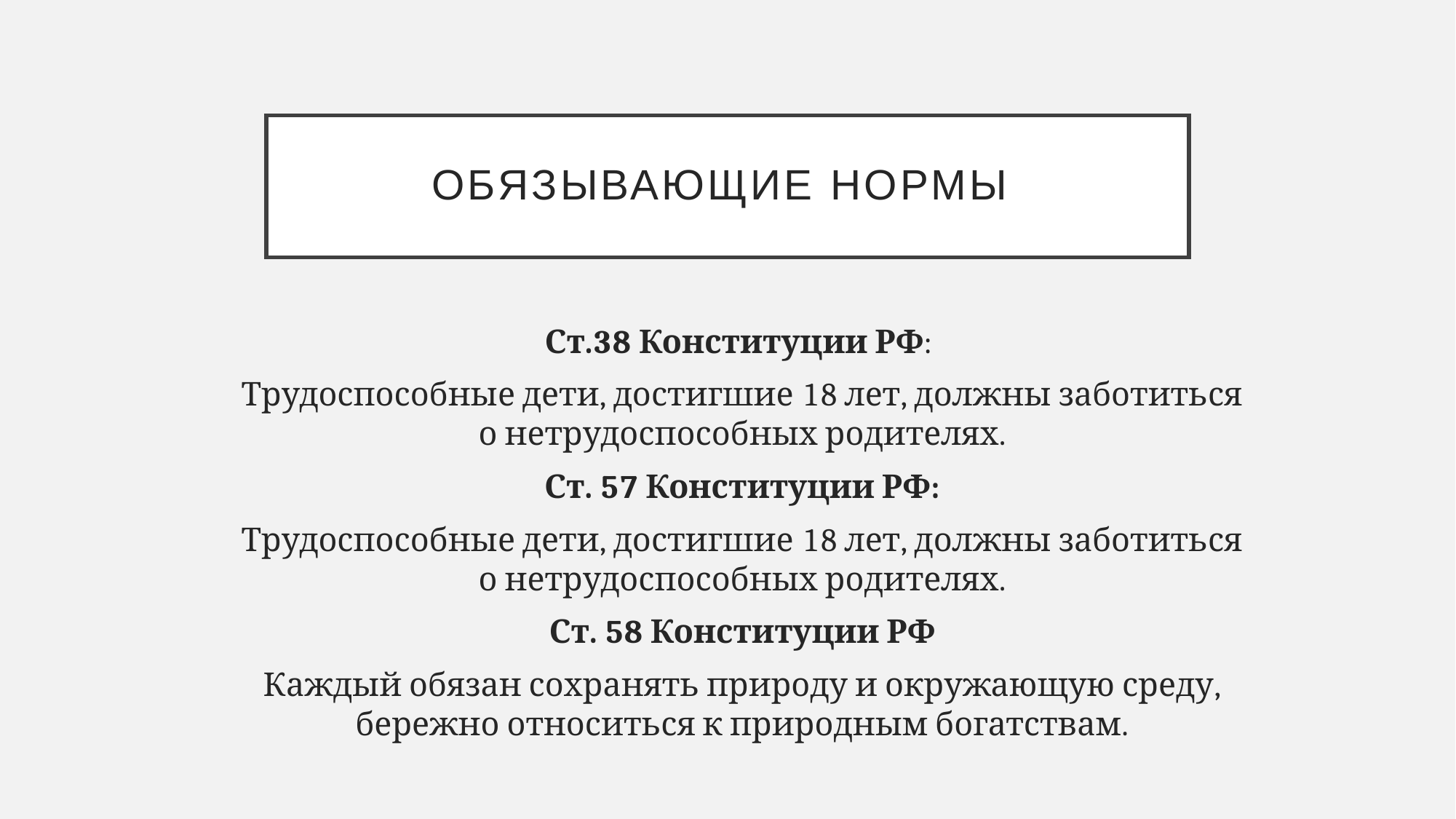

# Обязывающие нормы
Ст.38 Конституции РФ:
Трудоспособные дети, достигшие 18 лет, должны заботиться о нетрудоспособных родителях.
Ст. 57 Конституции РФ:
Трудоспособные дети, достигшие 18 лет, должны заботиться о нетрудоспособных родителях.
Ст. 58 Конституции РФ
Каждый обязан сохранять природу и окружающую среду, бережно относиться к природным богатствам.